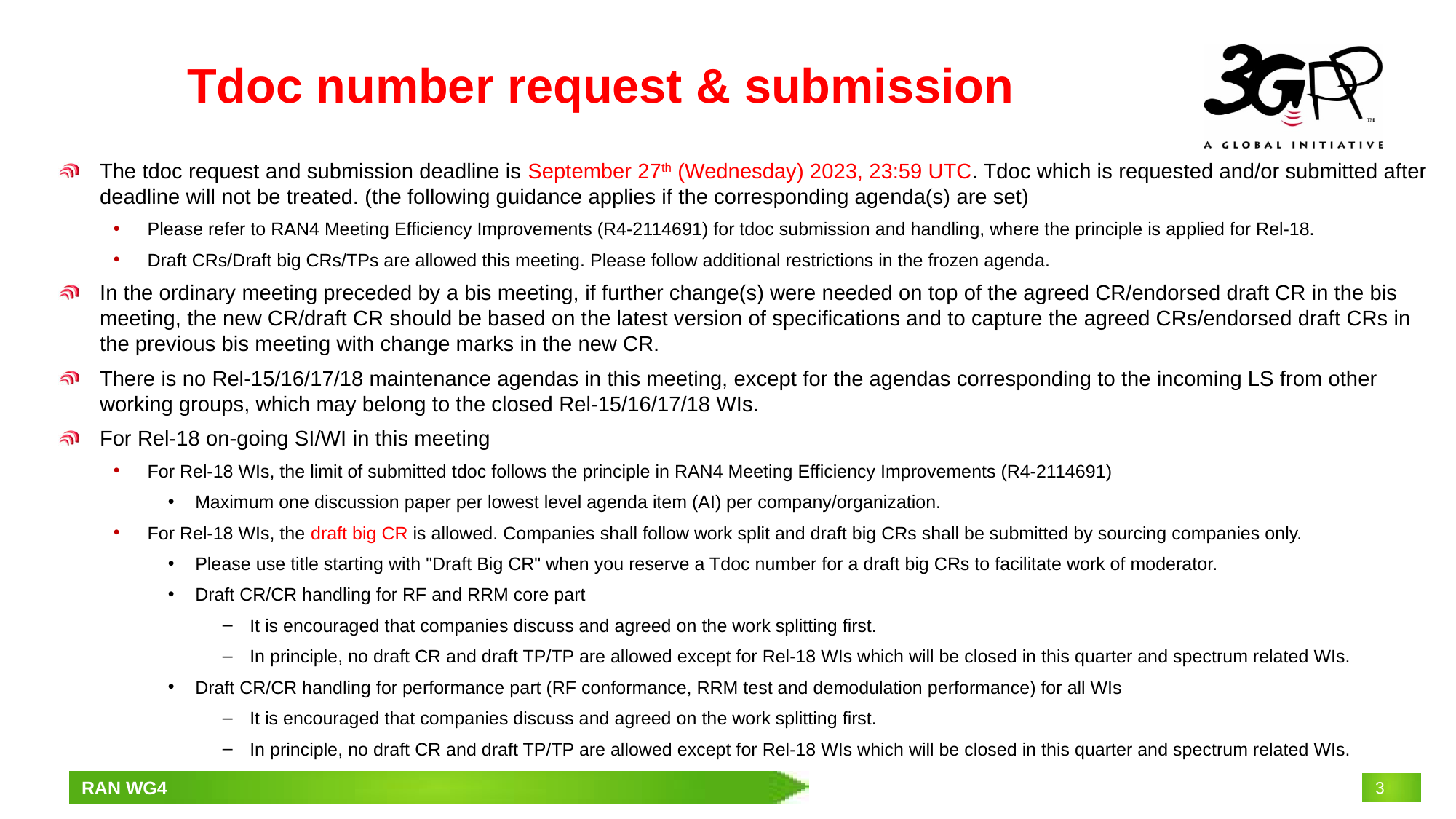

# Tdoc number request & submission
The tdoc request and submission deadline is September 27th (Wednesday) 2023, 23:59 UTC. Tdoc which is requested and/or submitted after deadline will not be treated. (the following guidance applies if the corresponding agenda(s) are set)
Please refer to RAN4 Meeting Efficiency Improvements (R4-2114691) for tdoc submission and handling, where the principle is applied for Rel-18.
Draft CRs/Draft big CRs/TPs are allowed this meeting. Please follow additional restrictions in the frozen agenda.
In the ordinary meeting preceded by a bis meeting, if further change(s) were needed on top of the agreed CR/endorsed draft CR in the bis meeting, the new CR/draft CR should be based on the latest version of specifications and to capture the agreed CRs/endorsed draft CRs in the previous bis meeting with change marks in the new CR.
There is no Rel-15/16/17/18 maintenance agendas in this meeting, except for the agendas corresponding to the incoming LS from other working groups, which may belong to the closed Rel-15/16/17/18 WIs.
For Rel-18 on-going SI/WI in this meeting
For Rel-18 WIs, the limit of submitted tdoc follows the principle in RAN4 Meeting Efficiency Improvements (R4-2114691)
Maximum one discussion paper per lowest level agenda item (AI) per company/organization.
For Rel-18 WIs, the draft big CR is allowed. Companies shall follow work split and draft big CRs shall be submitted by sourcing companies only.
Please use title starting with "Draft Big CR" when you reserve a Tdoc number for a draft big CRs to facilitate work of moderator.
Draft CR/CR handling for RF and RRM core part
It is encouraged that companies discuss and agreed on the work splitting first.
In principle, no draft CR and draft TP/TP are allowed except for Rel-18 WIs which will be closed in this quarter and spectrum related WIs.
Draft CR/CR handling for performance part (RF conformance, RRM test and demodulation performance) for all WIs
It is encouraged that companies discuss and agreed on the work splitting first.
In principle, no draft CR and draft TP/TP are allowed except for Rel-18 WIs which will be closed in this quarter and spectrum related WIs.